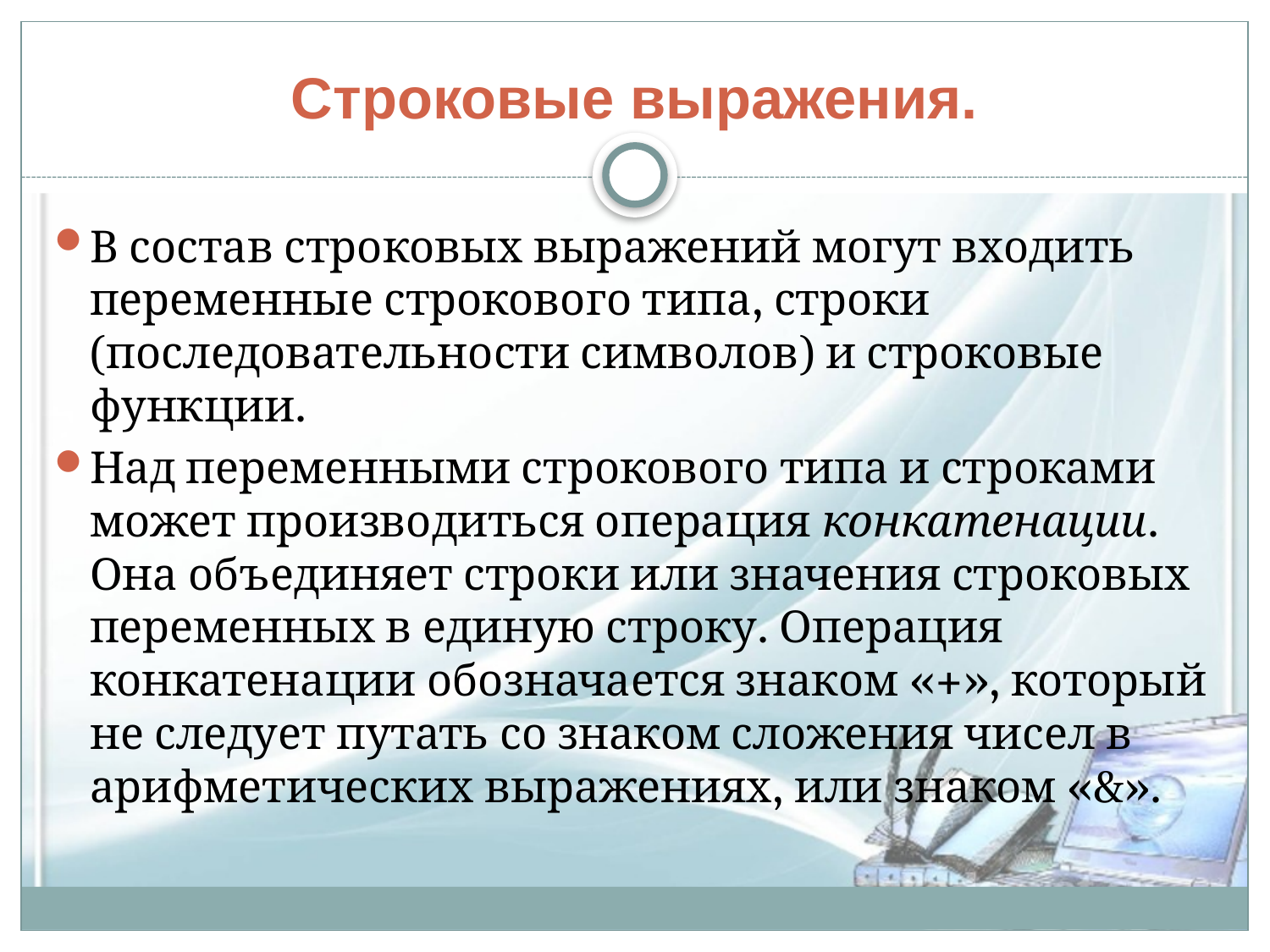

# Строковые выражения.
В состав строковых выражений могут входить переменные строкового типа, строки (последовательности символов) и строковые функции.
Над переменными строкового типа и строками может производиться операция конкатенации. Она объединяет строки или значения строковых переменных в единую строку. Операция конкатенации обозначается знаком «+», который не следует путать со знаком сложения чисел в арифметических выражениях, или знаком «&».